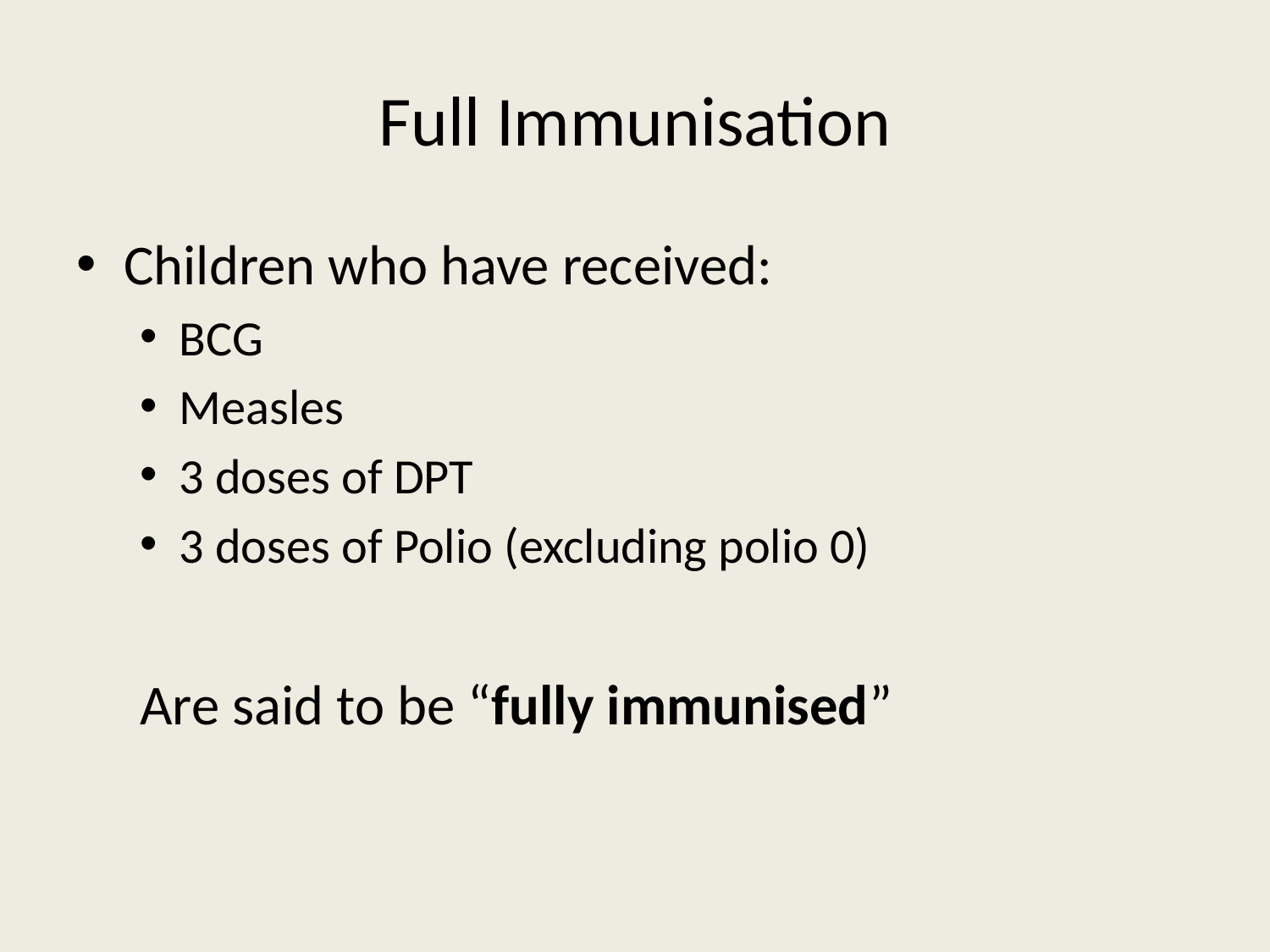

# Full Immunisation
Children who have received:
BCG
Measles
3 doses of DPT
3 doses of Polio (excluding polio 0)

Are said to be “fully immunised”